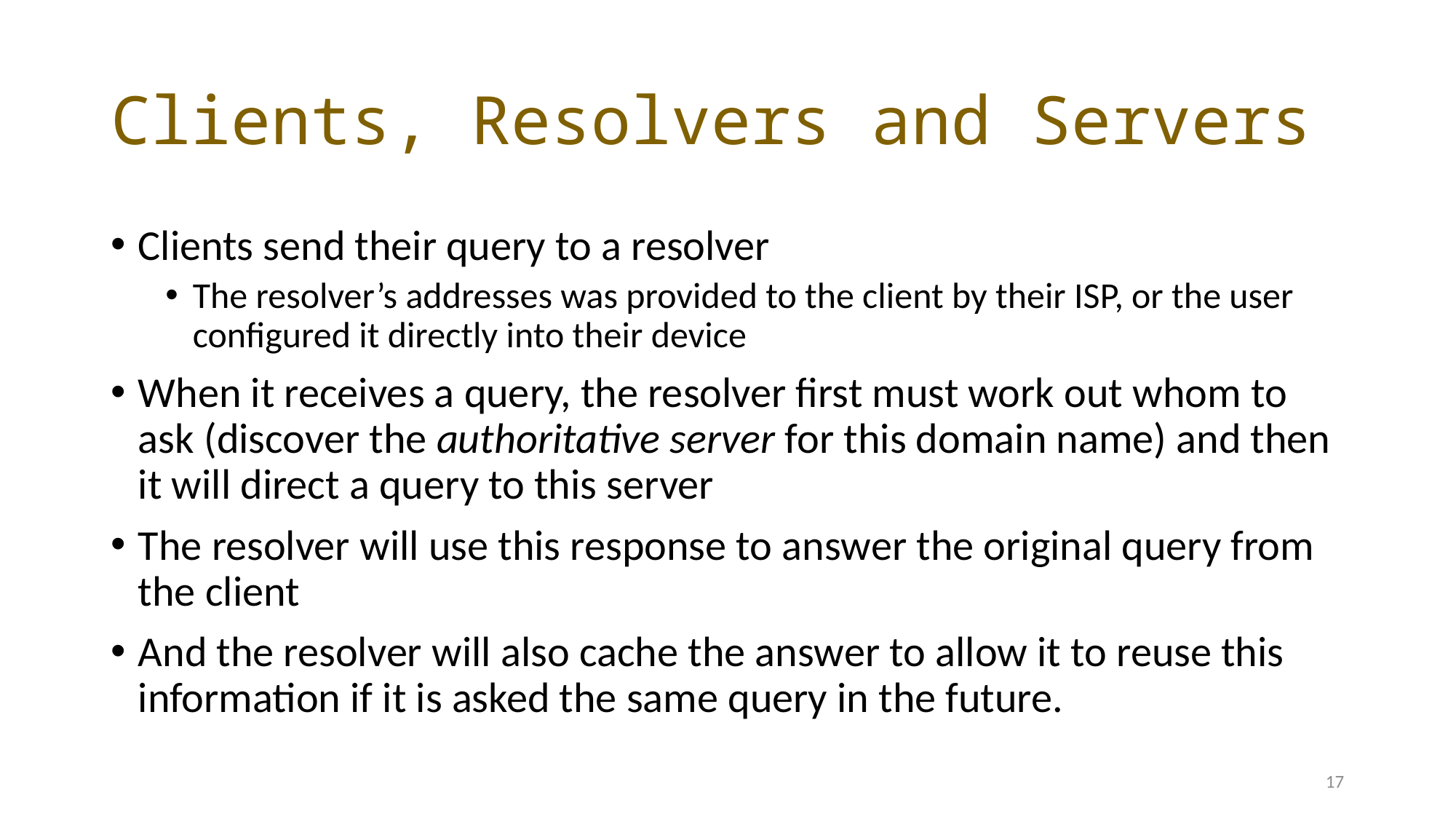

# Clients, Resolvers and Servers
Clients send their query to a resolver
The resolver’s addresses was provided to the client by their ISP, or the user configured it directly into their device
When it receives a query, the resolver first must work out whom to ask (discover the authoritative server for this domain name) and then it will direct a query to this server
The resolver will use this response to answer the original query from the client
And the resolver will also cache the answer to allow it to reuse this information if it is asked the same query in the future.
17